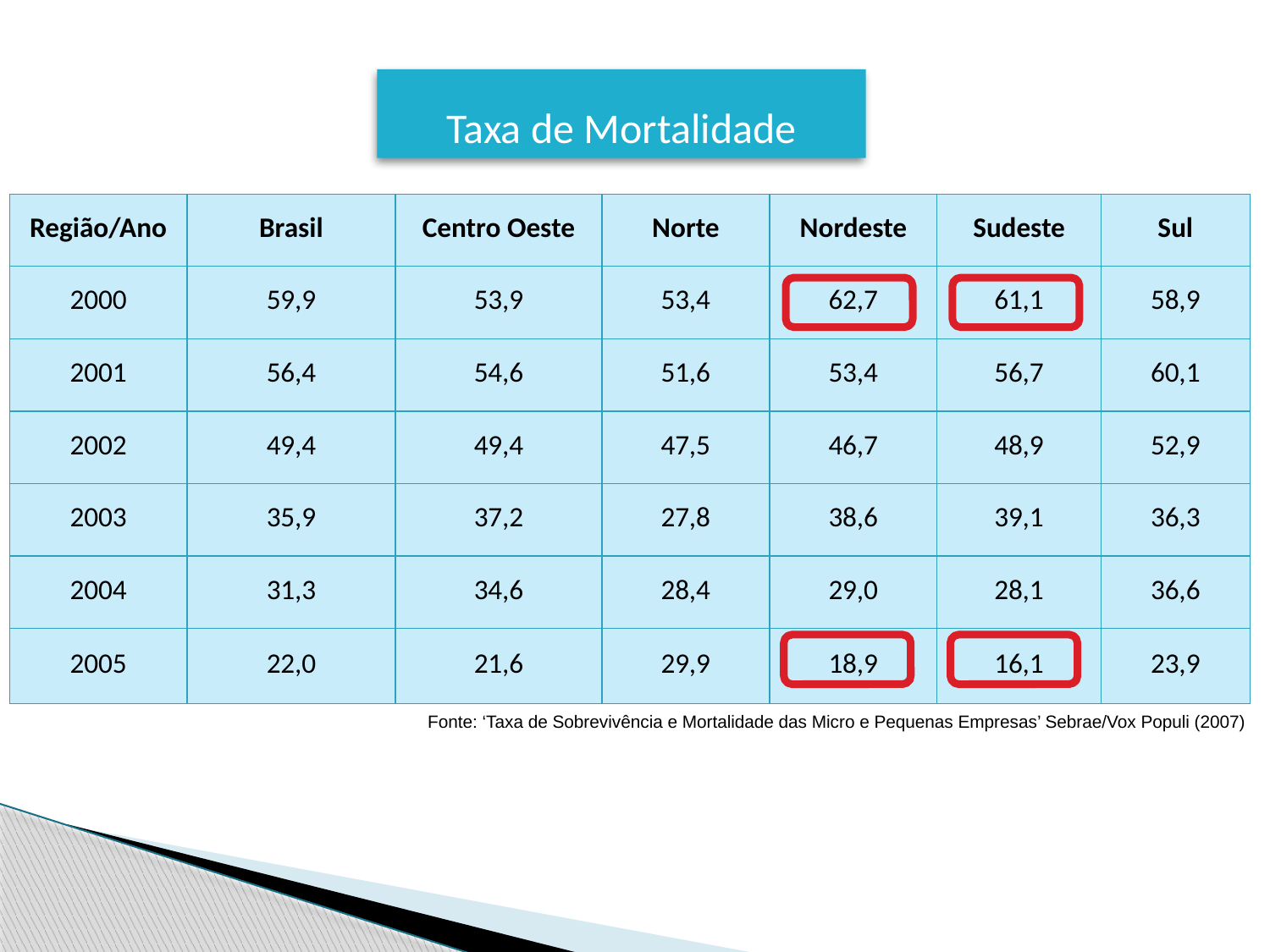

Taxa de Mortalidade
| Região/Ano | Brasil | Centro Oeste | Norte | Nordeste | Sudeste | Sul |
| --- | --- | --- | --- | --- | --- | --- |
| 2000 | 59,9 | 53,9 | 53,4 | 62,7 | 61,1 | 58,9 |
| 2001 | 56,4 | 54,6 | 51,6 | 53,4 | 56,7 | 60,1 |
| 2002 | 49,4 | 49,4 | 47,5 | 46,7 | 48,9 | 52,9 |
| 2003 | 35,9 | 37,2 | 27,8 | 38,6 | 39,1 | 36,3 |
| 2004 | 31,3 | 34,6 | 28,4 | 29,0 | 28,1 | 36,6 |
| 2005 | 22,0 | 21,6 | 29,9 | 18,9 | 16,1 | 23,9 |

Fonte: ‘Taxa de Sobrevivência e Mortalidade das Micro e Pequenas Empresas’ Sebrae/Vox Populi (2007)